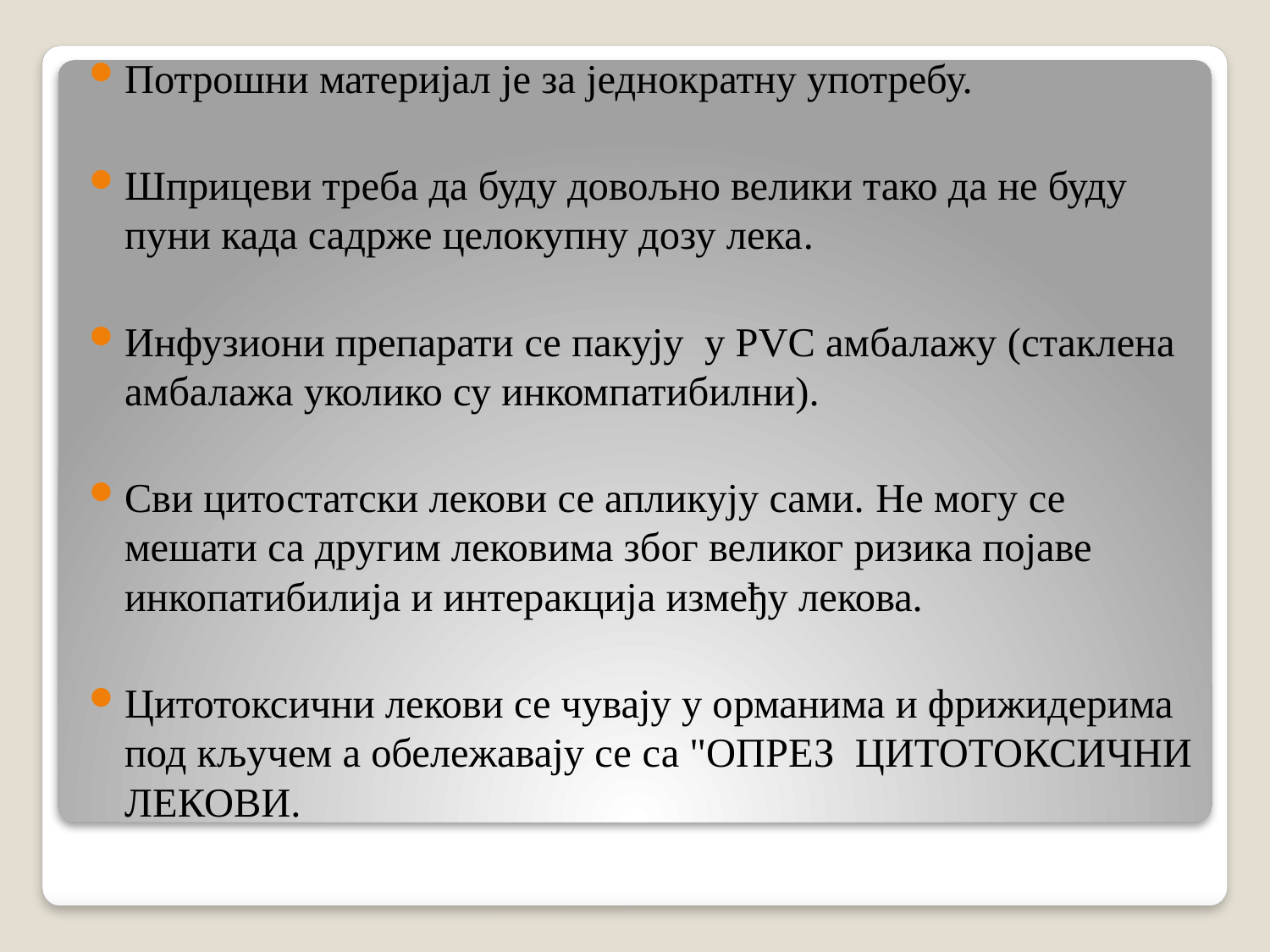

Потрошни материјал је за једнократну употребу.

Шприцеви треба да буду довољно велики тако да не буду пуни када садрже целокупну дозу лека.

Инфузиони препарати се пакују  у PVC амбалажу (стаклена амбалажа уколико су инкомпатибилни).

Сви цитостатски лекови се апликују сами. Не могу се мешати са другим лековима због великог ризика појаве инкопатибилија и интеракција између лекова.

Цитотоксични лекови се чувају у орманима и фрижидерима под кључем а обележавају се са "ОПРЕЗ  ЦИТОТОКСИЧНИ ЛЕКОВИ.